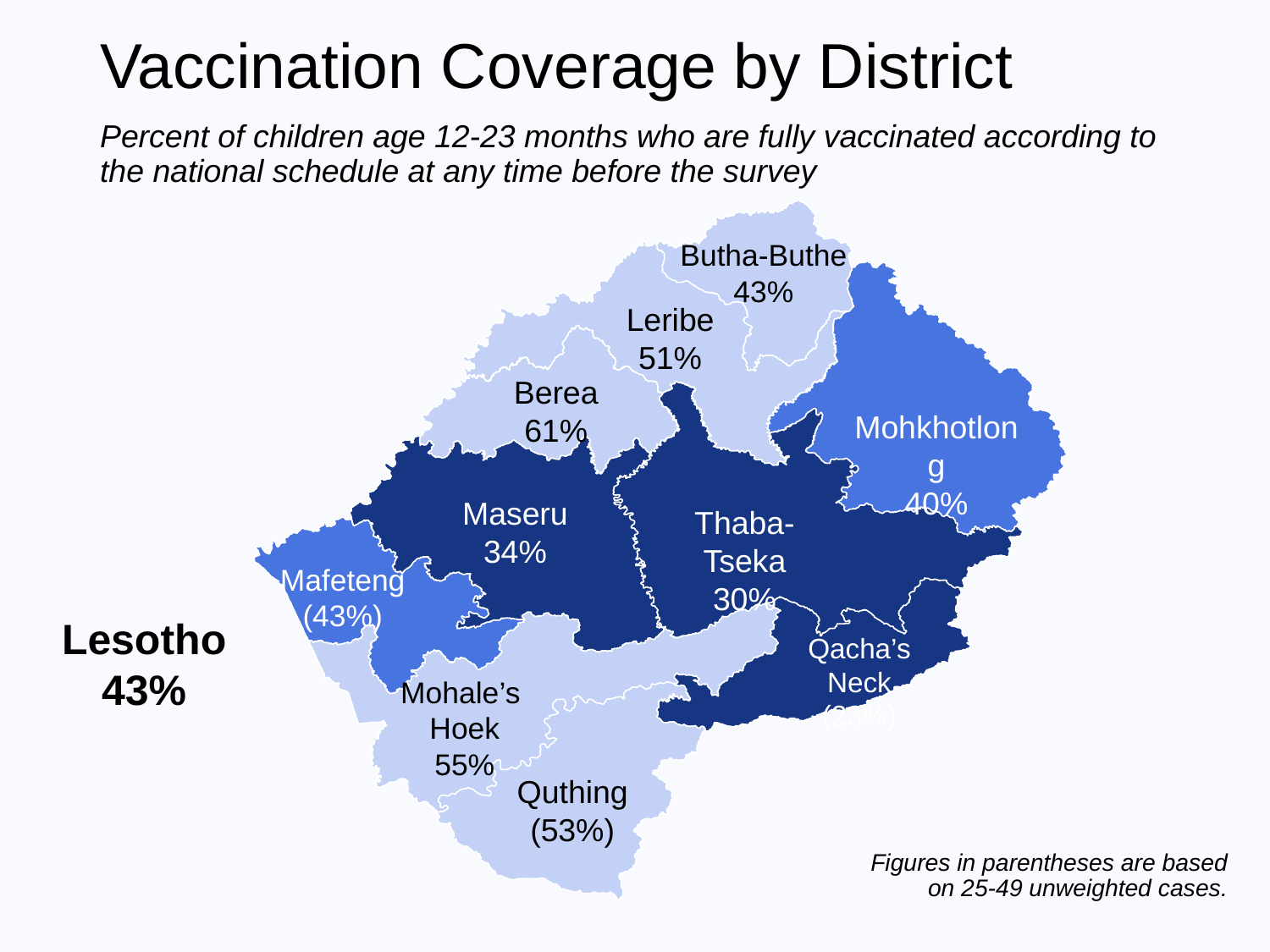

# Vaccination Coverage by District

Butha-Buthe
43%
Leribe
51%
Berea
61%
Mohkhotlong
40%
Maseru
34%
Thaba-Tseka
30%
Mafeteng
(43%)
Qacha’s Neck
(23%)
Mohale’s
Hoek
55%
Quthing
(53%)
Percent of children age 12-23 months who are fully vaccinated according to the national schedule at any time before the survey

Lesotho
43%
Figures in parentheses are based on 25-49 unweighted cases.